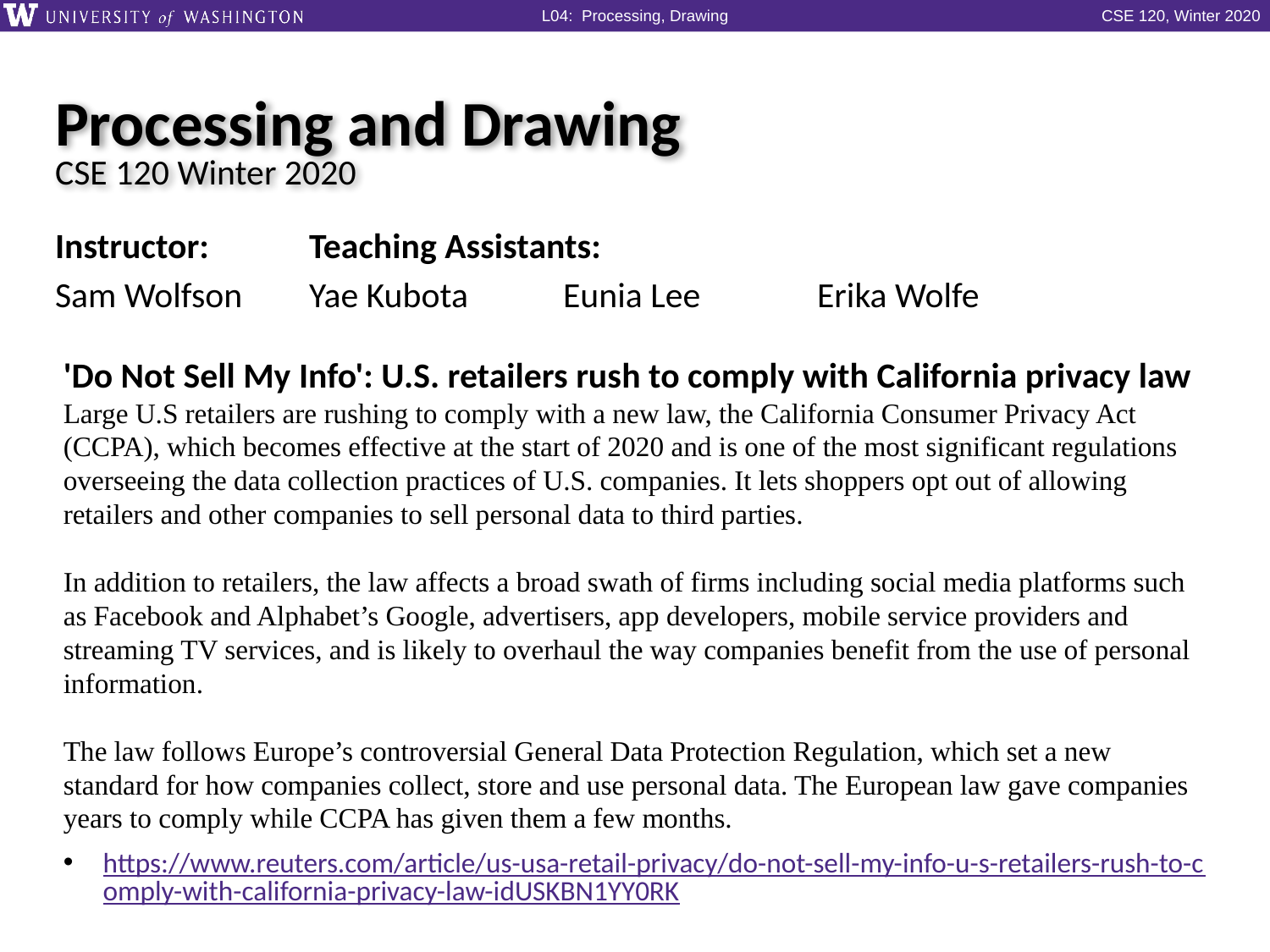

# Processing and Drawing CSE 120 Winter 2020
Instructor: 	Teaching Assistants:
Sam Wolfson	Yae Kubota	Eunia Lee	Erika Wolfe
'Do Not Sell My Info': U.S. retailers rush to comply with California privacy law
Large U.S retailers are rushing to comply with a new law, the California Consumer Privacy Act (CCPA), which becomes effective at the start of 2020 and is one of the most significant regulations overseeing the data collection practices of U.S. companies. It lets shoppers opt out of allowing retailers and other companies to sell personal data to third parties.

In addition to retailers, the law affects a broad swath of firms including social media platforms such as Facebook and Alphabet’s Google, advertisers, app developers, mobile service providers and streaming TV services, and is likely to overhaul the way companies benefit from the use of personal information.

The law follows Europe’s controversial General Data Protection Regulation, which set a new standard for how companies collect, store and use personal data. The European law gave companies years to comply while CCPA has given them a few months.
https://www.reuters.com/article/us-usa-retail-privacy/do-not-sell-my-info-u-s-retailers-rush-to-comply-with-california-privacy-law-idUSKBN1YY0RK